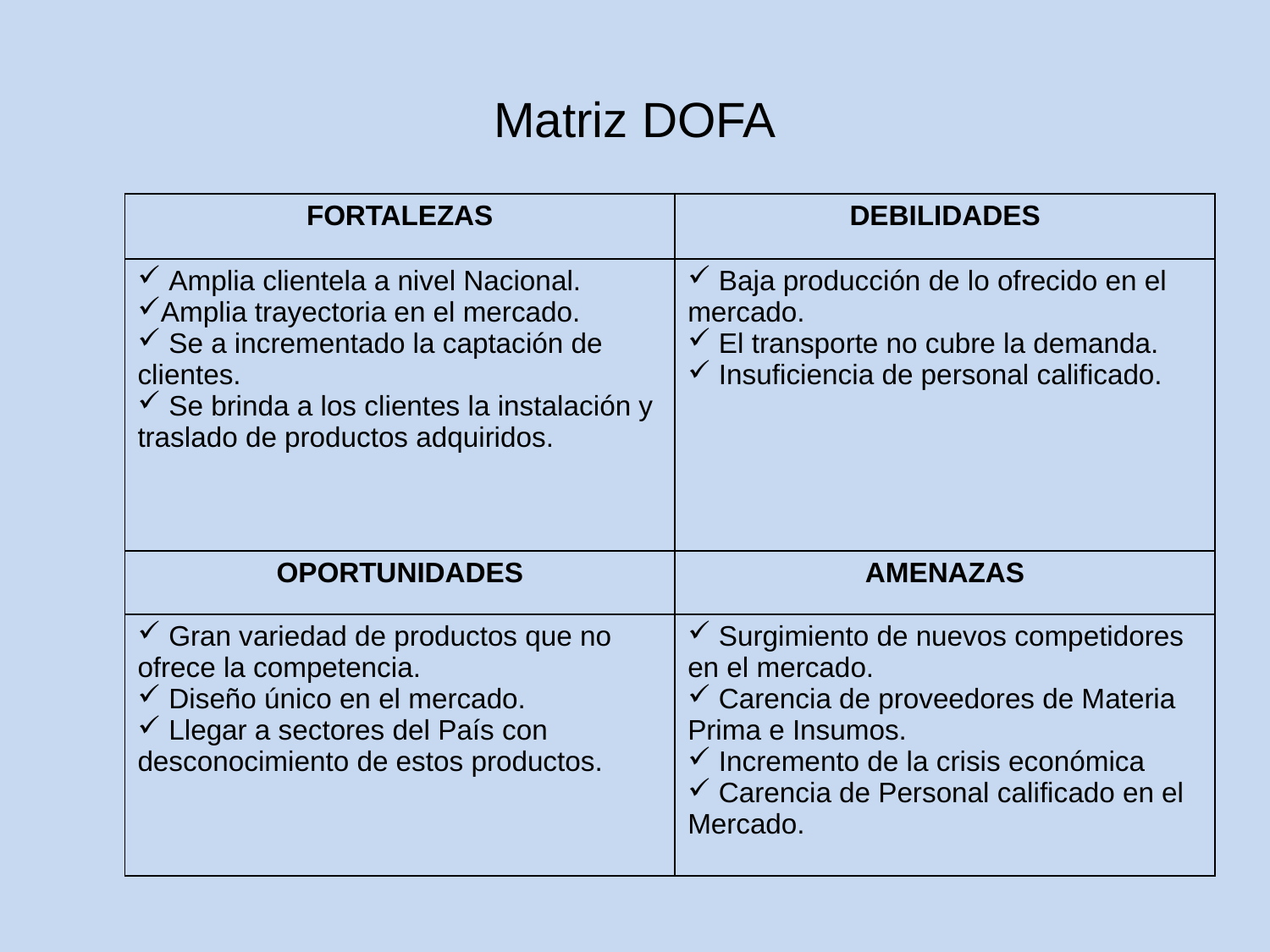

# Matriz DOFA
| FORTALEZAS | DEBILIDADES |
| --- | --- |
| Amplia clientela a nivel Nacional. Amplia trayectoria en el mercado. Se a incrementado la captación de clientes. Se brinda a los clientes la instalación y traslado de productos adquiridos. | Baja producción de lo ofrecido en el mercado. El transporte no cubre la demanda. Insuficiencia de personal calificado. |
| OPORTUNIDADES | AMENAZAS |
| Gran variedad de productos que no ofrece la competencia. Diseño único en el mercado. Llegar a sectores del País con desconocimiento de estos productos. | Surgimiento de nuevos competidores en el mercado. Carencia de proveedores de Materia Prima e Insumos. Incremento de la crisis económica Carencia de Personal calificado en el Mercado. |